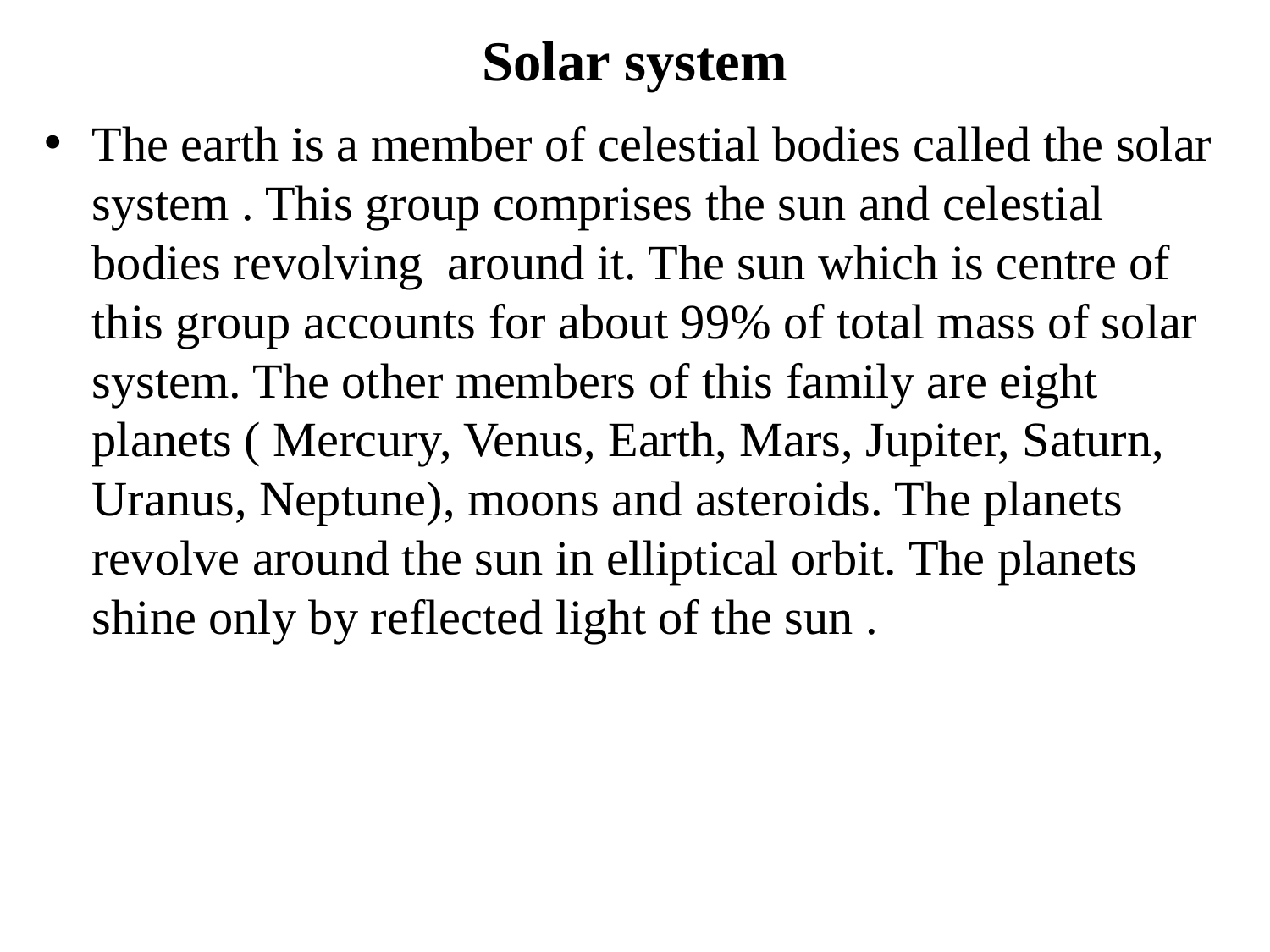

# Solar system
The earth is a member of celestial bodies called the solar system . This group comprises the sun and celestial bodies revolving  around it. The sun which is centre of this group accounts for about 99% of total mass of solar system. The other members of this family are eight planets ( Mercury, Venus, Earth, Mars, Jupiter, Saturn, Uranus, Neptune), moons and asteroids. The planets revolve around the sun in elliptical orbit. The planets shine only by reflected light of the sun .